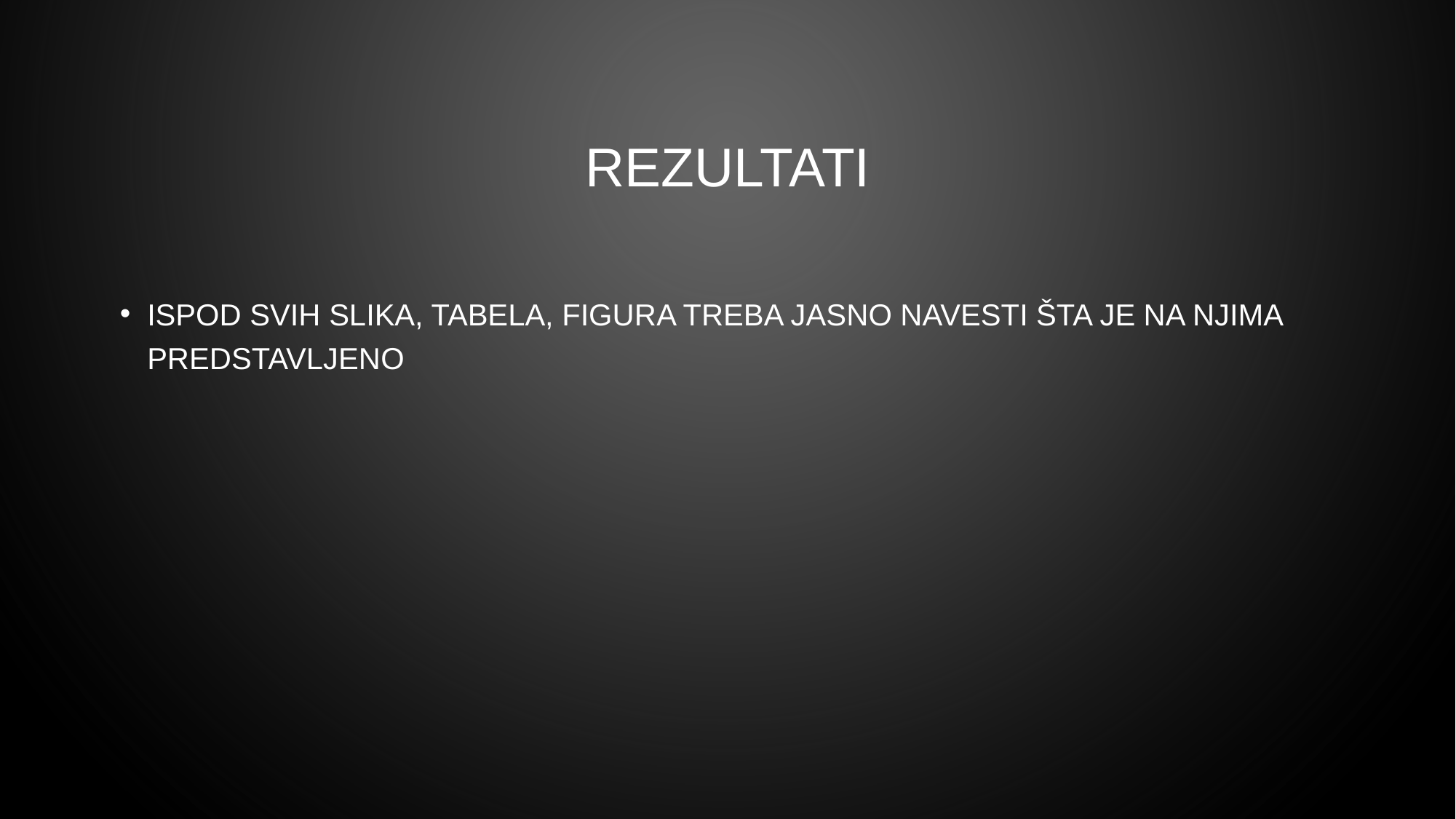

# Rezultati
Ispod svih slika, tabela, figura treba jasno navesti šta je na njima predstavljeno